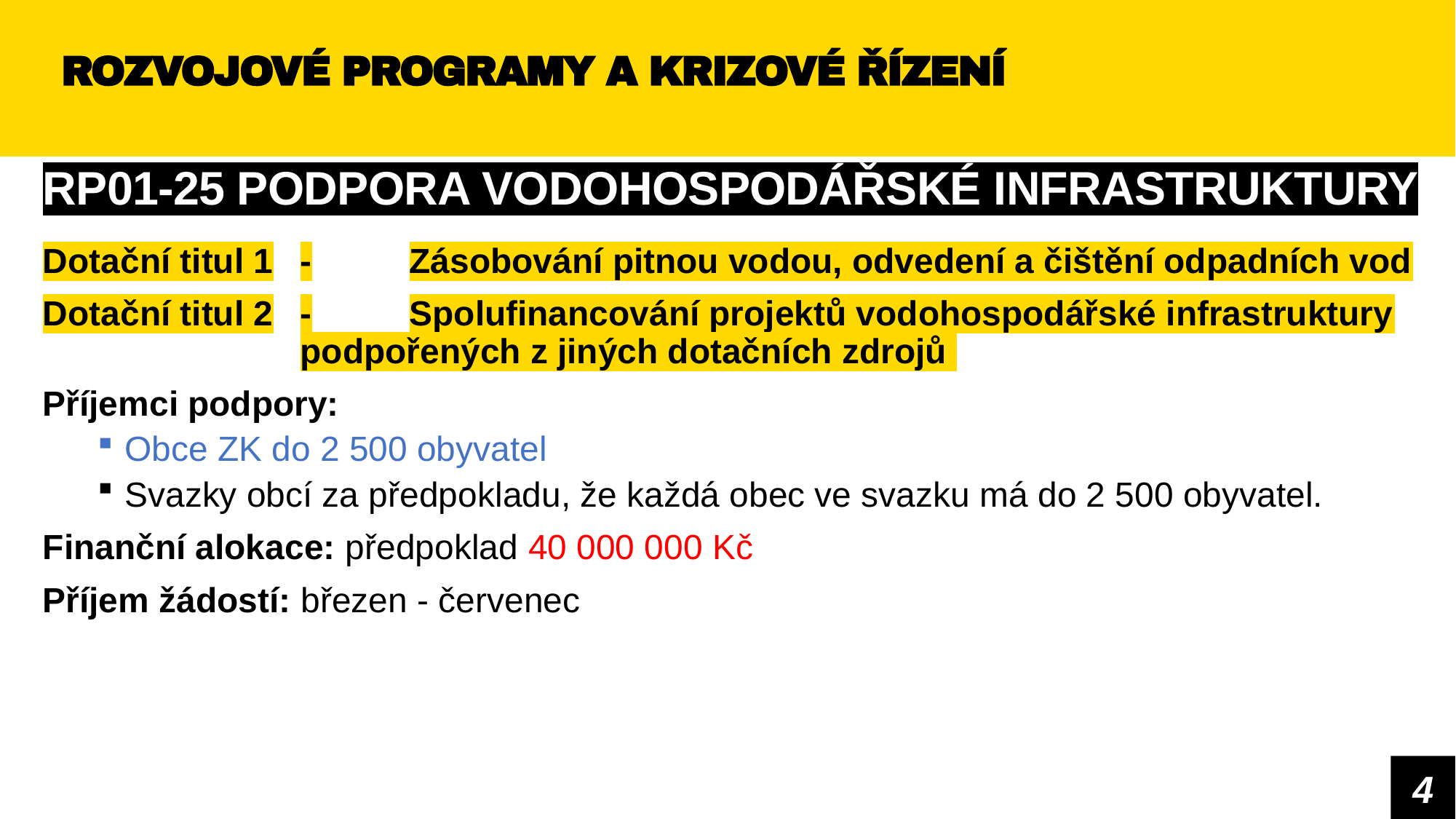

# ROZVOJOVÉ PROGRAMY A KRIZOVÉ ŘÍZENÍ
RP01-25 PODPORA VODOHOSPODÁŘSKÉ INFRASTRUKTURY
Dotační titul 1	-	Zásobování pitnou vodou, odvedení a čištění odpadních vod
Dotační titul 2	-	Spolufinancování projektů vodohospodářské infrastruktury podpořených z jiných dotačních zdrojů
Příjemci podpory:
Obce ZK do 2 500 obyvatel
Svazky obcí za předpokladu, že každá obec ve svazku má do 2 500 obyvatel.
Finanční alokace: předpoklad 40 000 000 Kč
Příjem žádostí: březen - červenec

4